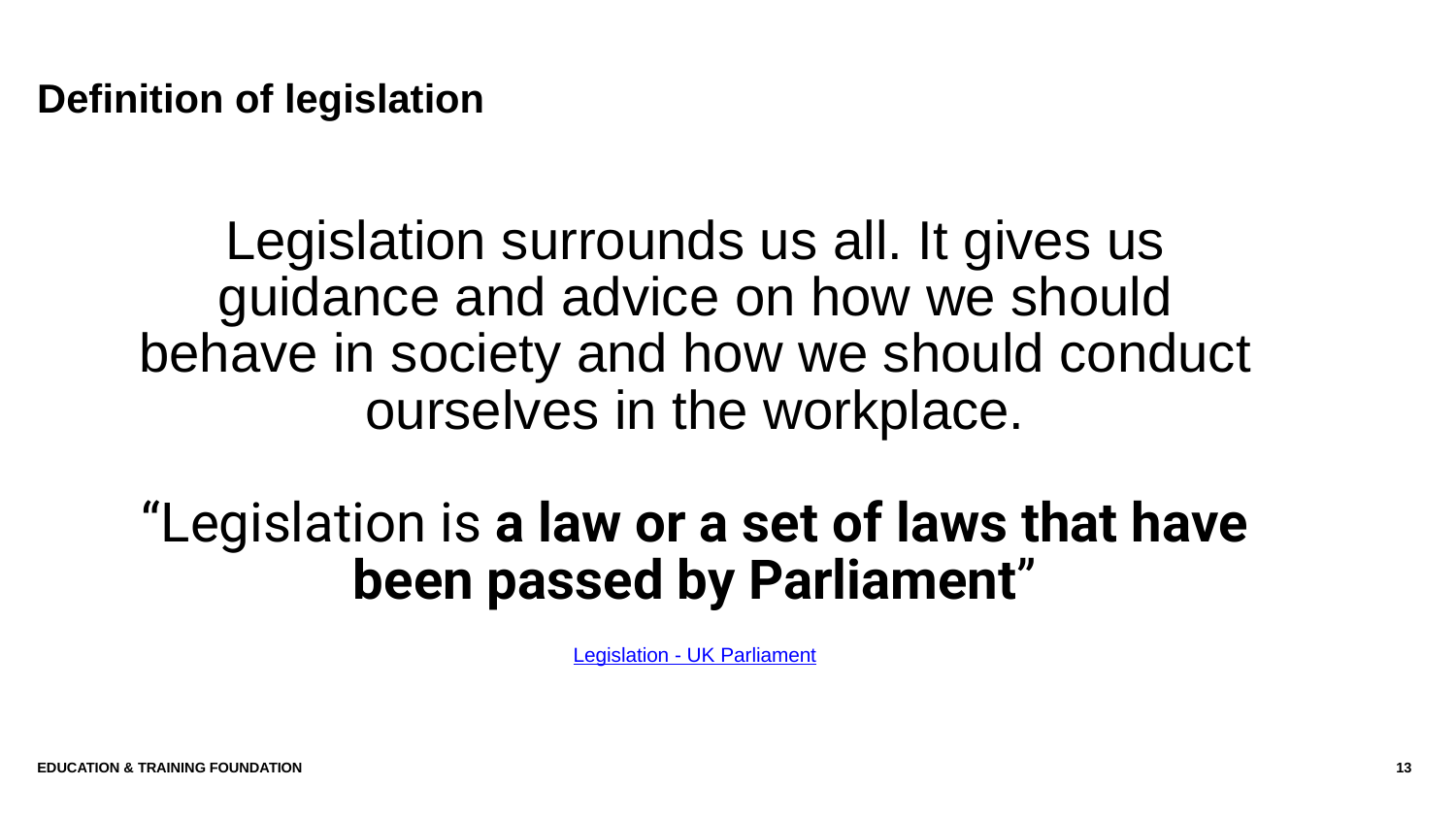

# Definition of legislation

Legislation surrounds us all. It gives us guidance and advice on how we should behave in society and how we should conduct ourselves in the workplace.

“Legislation is a law or a set of laws that have been passed by Parliament”
Legislation - UK Parliament
Education & Training Foundation
13